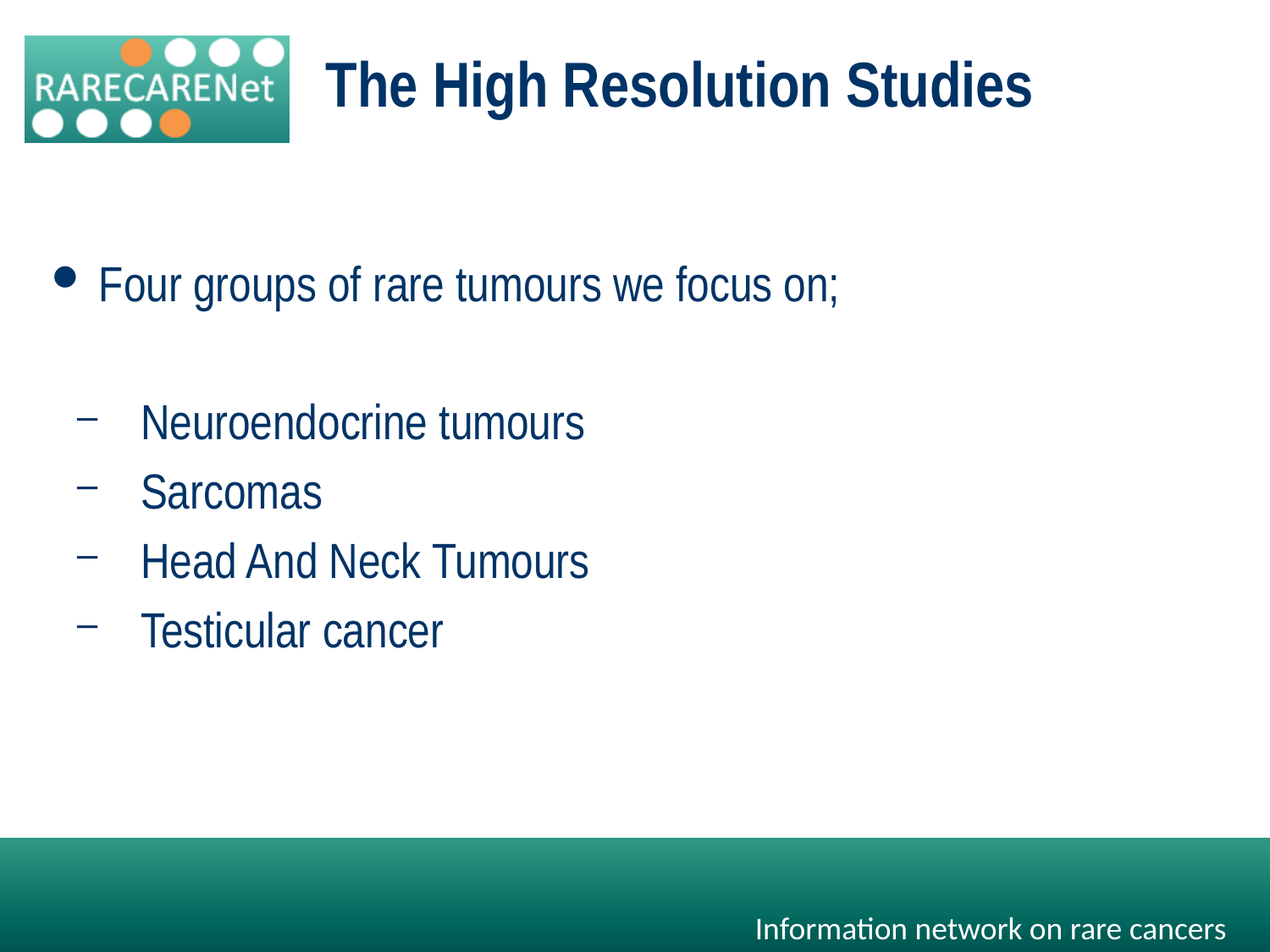

# The High Resolution Studies
Four groups of rare tumours we focus on;

Neuroendocrine tumours
Sarcomas
Head And Neck Tumours
Testicular cancer